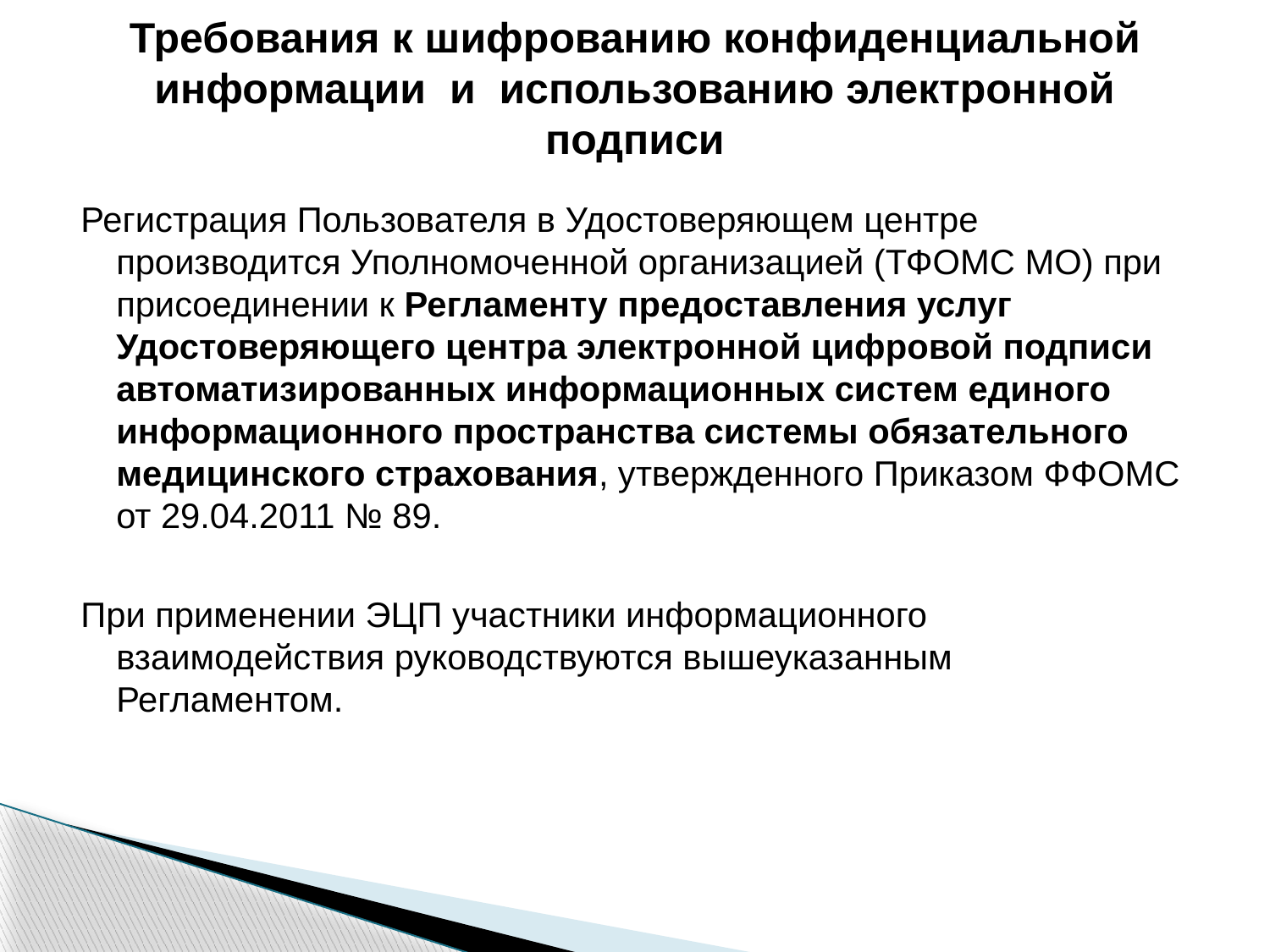

# Требования к шифрованию конфиденциальной информации  и  использованию электронной подписи
Регистрация Пользователя в Удостоверяющем центре производится Уполномоченной организацией (ТФОМС МО) при присоединении к Регламенту предоставления услуг Удостоверяющего центра электронной цифровой подписи автоматизированных информационных систем единого информационного пространства системы обязательного медицинского страхования, утвержденного Приказом ФФОМС от 29.04.2011 № 89.

При применении ЭЦП участники информационного взаимодействия руководствуются вышеуказанным Регламентом.